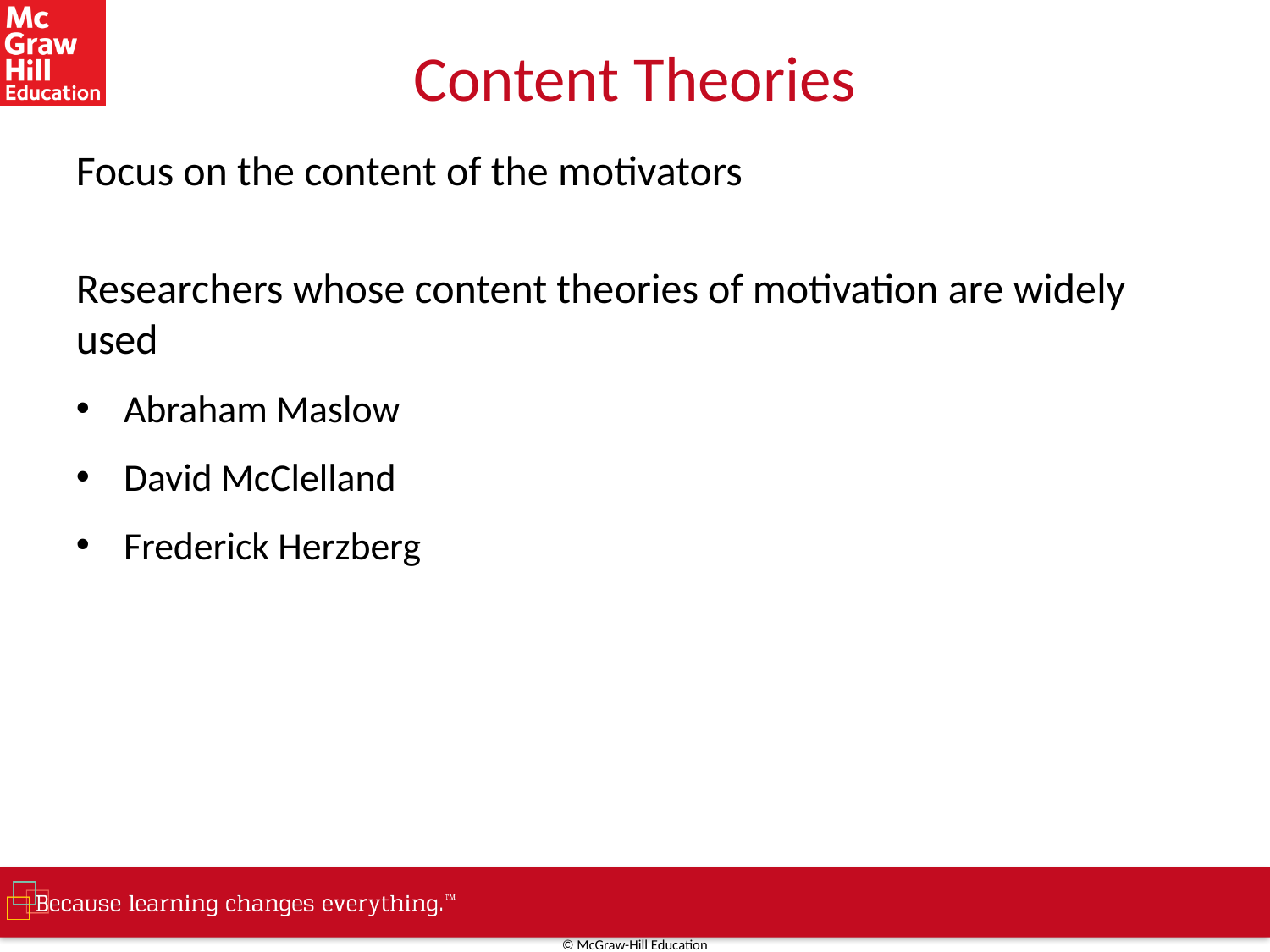

# Content Theories
Focus on the content of the motivators

Researchers whose content theories of motivation are widely used
Abraham Maslow
David McClelland
Frederick Herzberg